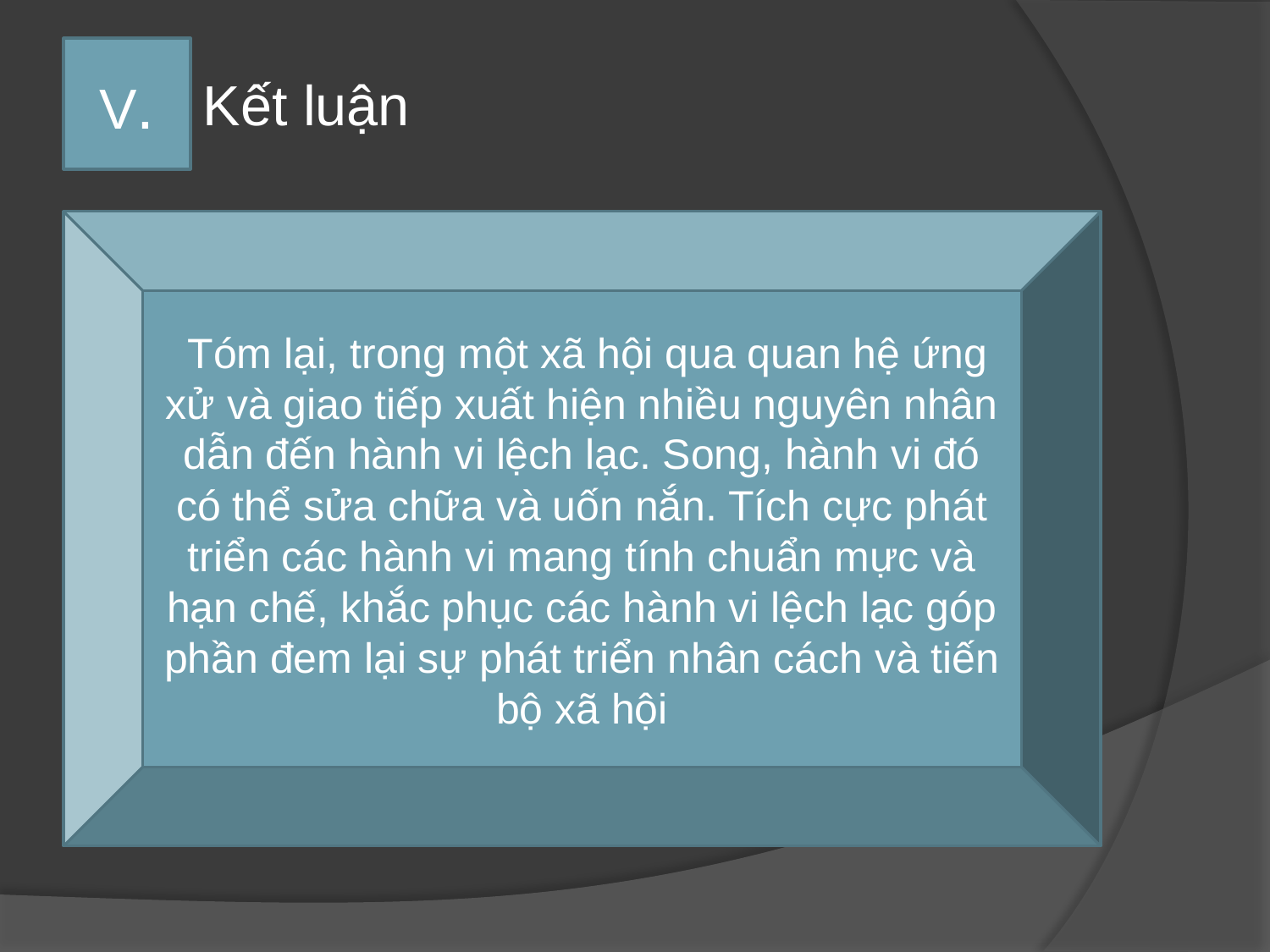

# V.
Kết luận
 Tóm lại, trong một xã hội qua quan hệ ứng xử và giao tiếp xuất hiện nhiều nguyên nhân dẫn đến hành vi lệch lạc. Song, hành vi đó có thể sửa chữa và uốn nắn. Tích cực phát triển các hành vi mang tính chuẩn mực và hạn chế, khắc phục các hành vi lệch lạc góp phần đem lại sự phát triển nhân cách và tiến bộ xã hội